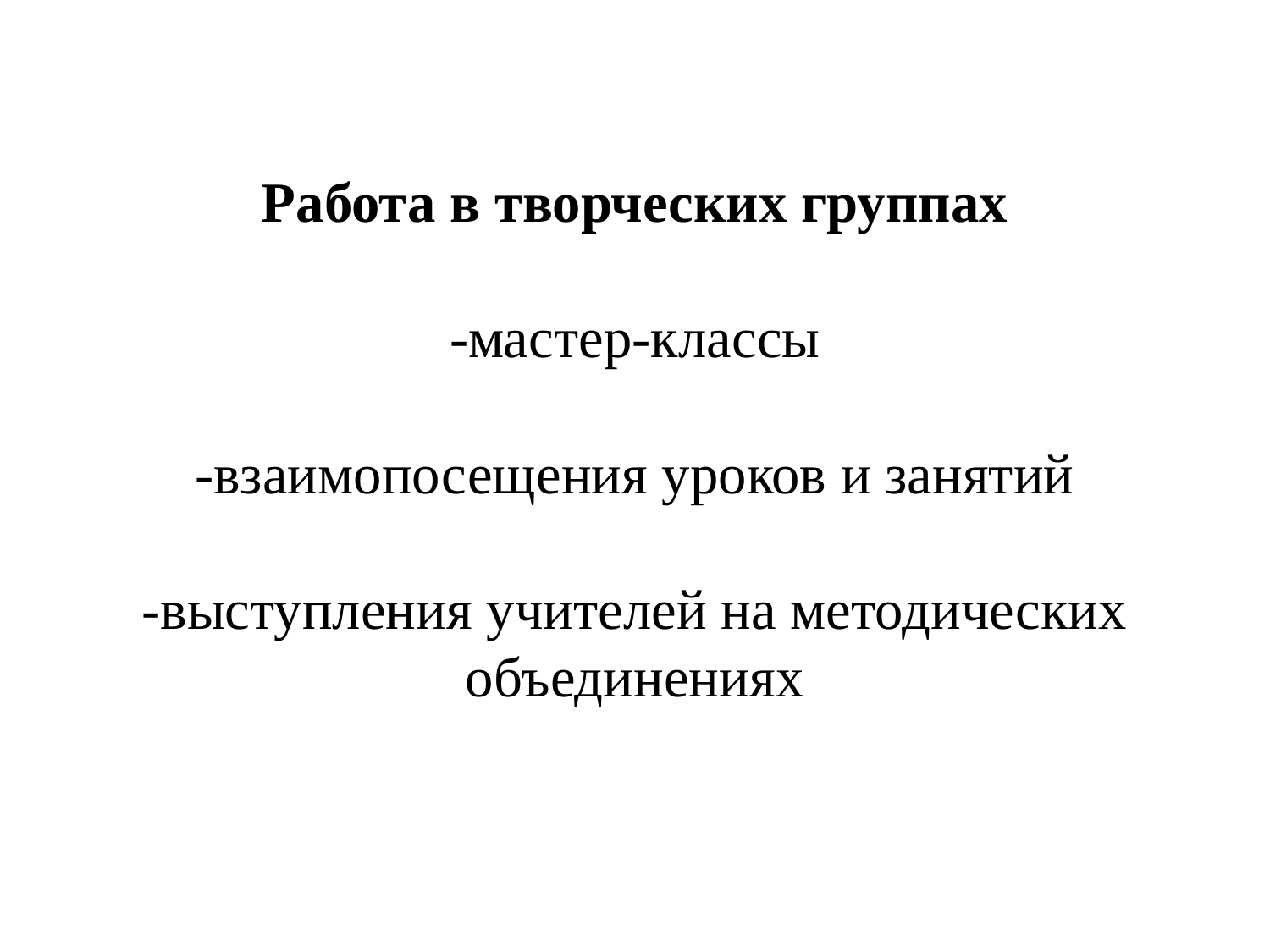

# Работа в творческих группах -мастер-классы -взаимопосещения уроков и занятий -выступления учителей на методических объединениях